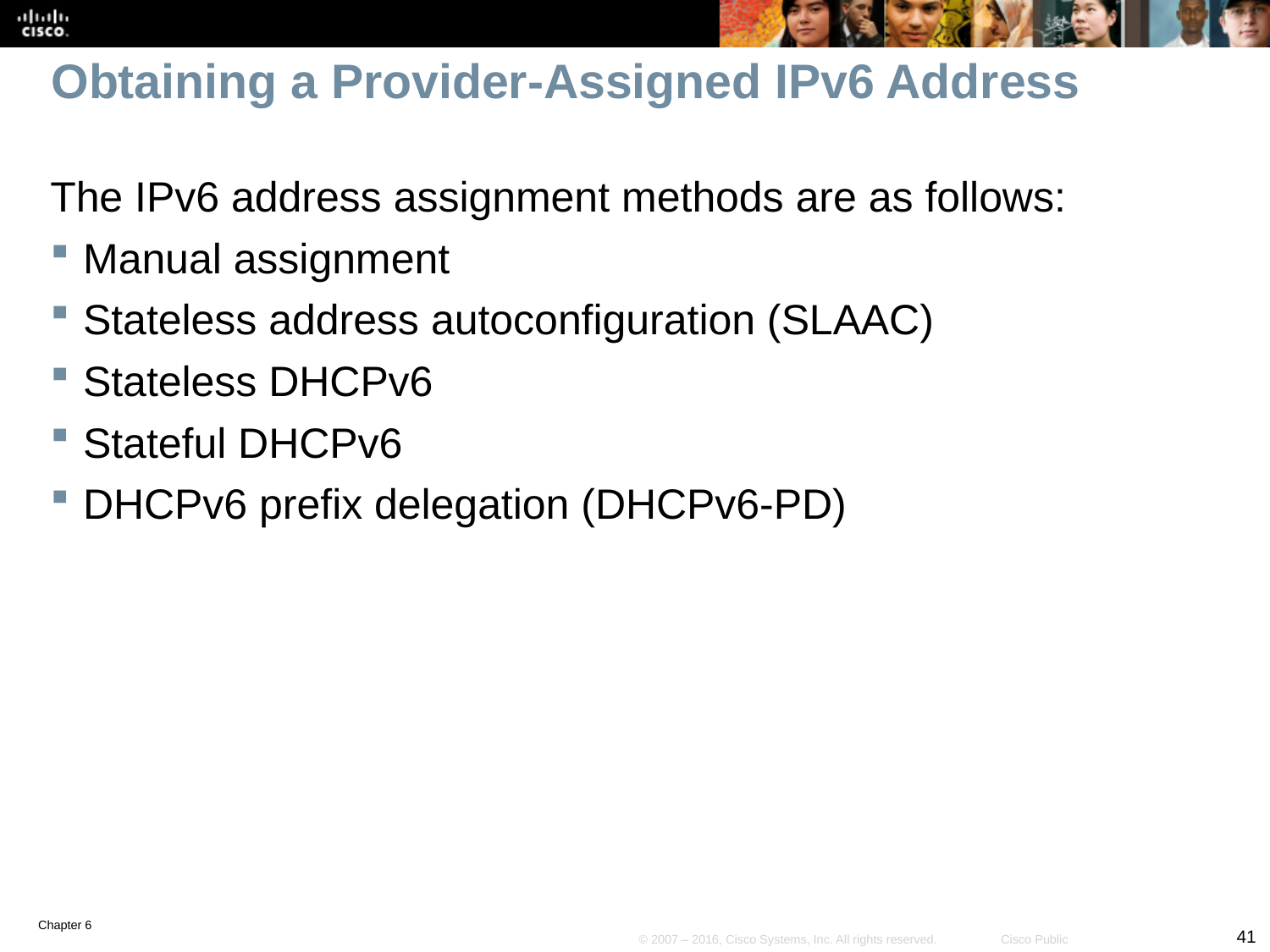

# Obtaining a Provider-Assigned IPv6 Address
The IPv6 address assignment methods are as follows:
Manual assignment
Stateless address autoconfiguration (SLAAC)
Stateless DHCPv6
Stateful DHCPv6
DHCPv6 prefix delegation (DHCPv6-PD)